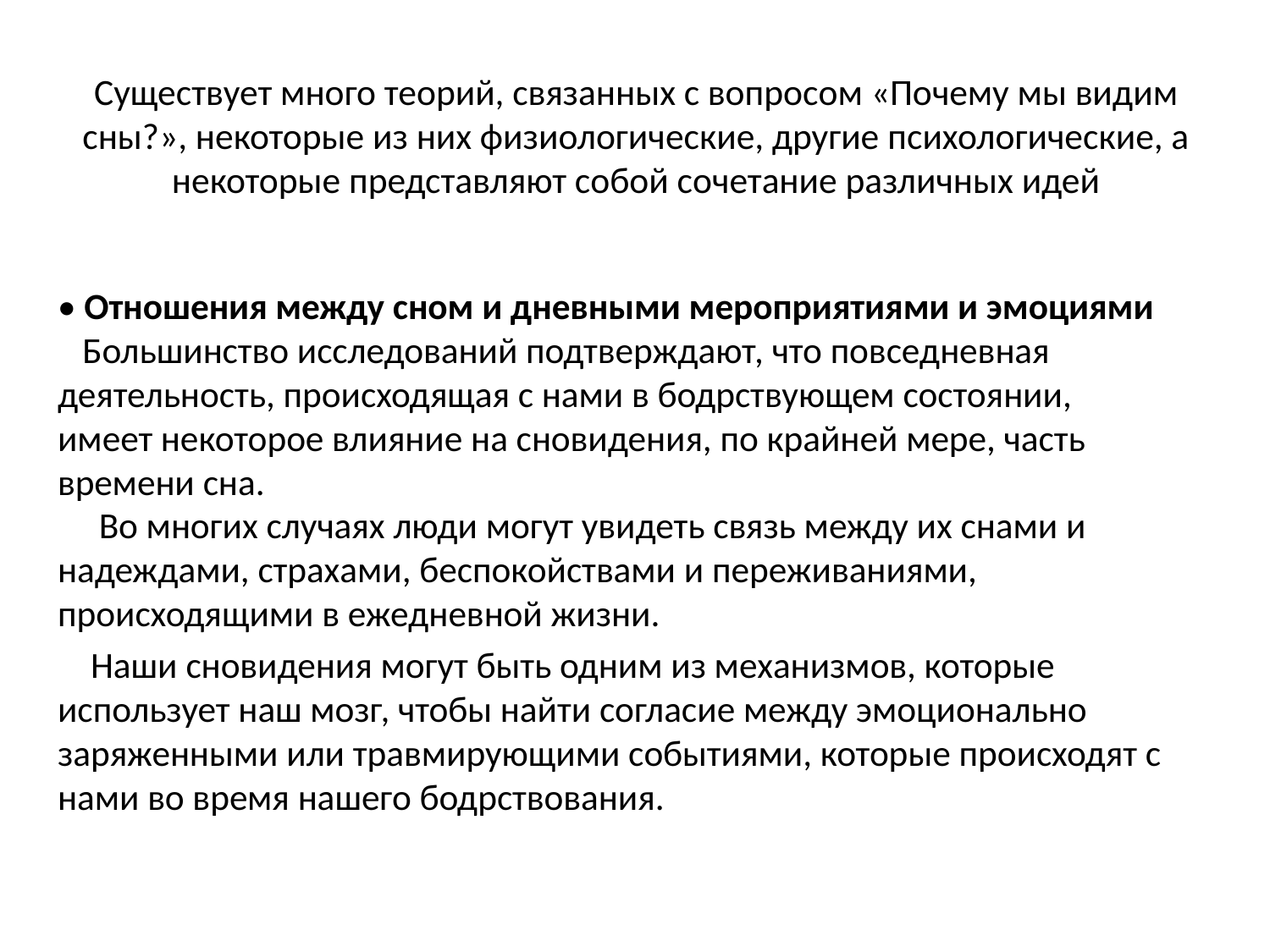

# Существует много теорий, связанных с вопросом «Почему мы видим сны?», некоторые из них физиологические, другие психологические, а некоторые представляют собой сочетание различных идей
• Отношения между сном и дневными мероприятиями и эмоциями
   Большинство исследований подтверждают, что повседневная деятельность, происходящая с нами в бодрствующем состоянии, имеет некоторое влияние на сновидения, по крайней мере, часть времени сна.
     Во многих случаях люди могут увидеть связь между их снами и надеждами, страхами, беспокойствами и переживаниями, происходящими в ежедневной жизни.
    Наши сновидения могут быть одним из механизмов, которые использует наш мозг, чтобы найти согласие между эмоционально заряженными или травмирующими событиями, которые происходят с нами во время нашего бодрствования.